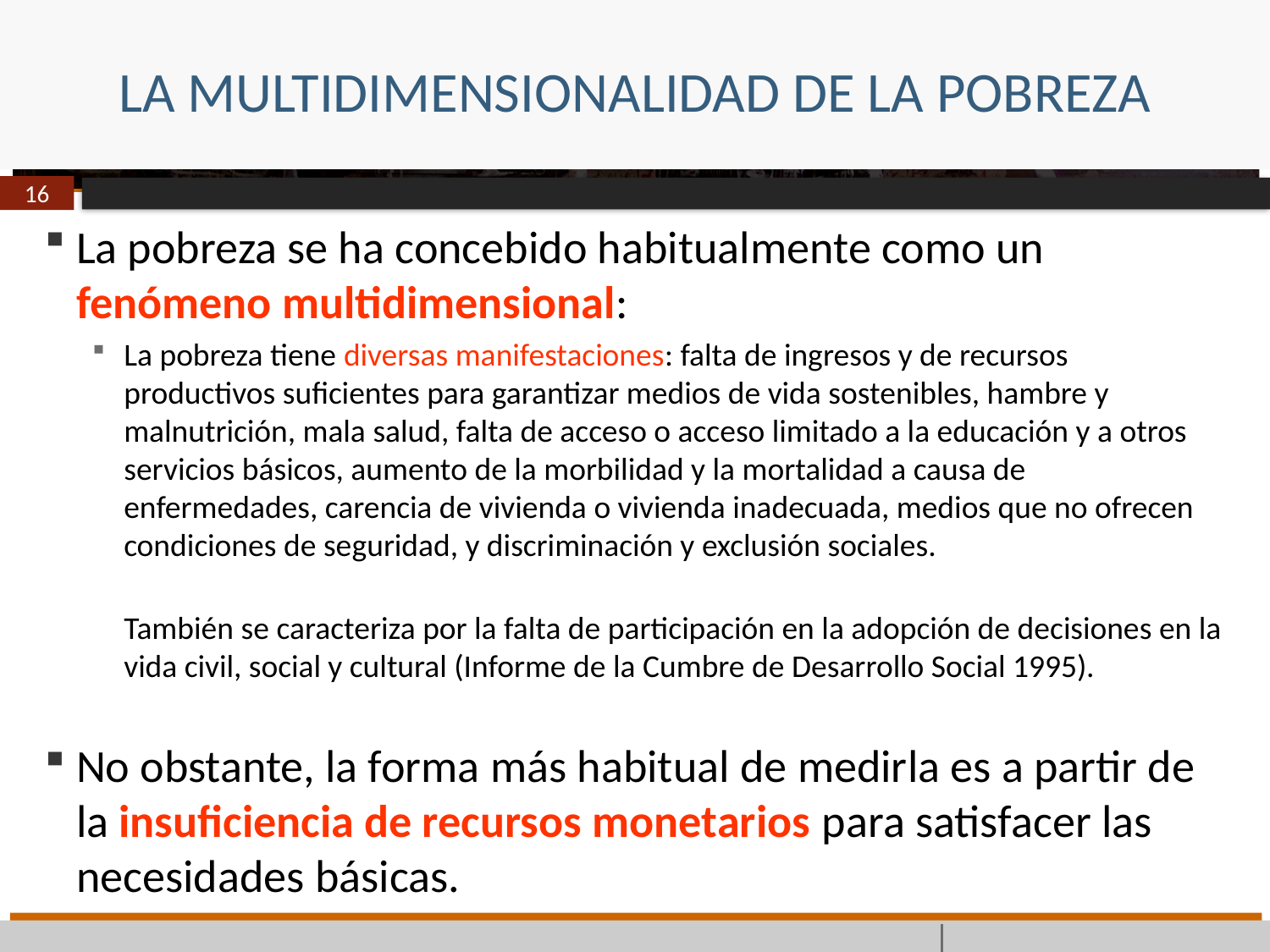

# LA MULTIDIMENSIONALIDAD DE LA POBREZA
16
La pobreza se ha concebido habitualmente como un fenómeno multidimensional:
La pobreza tiene diversas manifestaciones: falta de ingresos y de recursos productivos suficientes para garantizar medios de vida sostenibles, hambre y malnutrición, mala salud, falta de acceso o acceso limitado a la educación y a otros servicios básicos, aumento de la morbilidad y la mortalidad a causa de enfermedades, carencia de vivienda o vivienda inadecuada, medios que no ofrecen condiciones de seguridad, y discriminación y exclusión sociales.
También se caracteriza por la falta de participación en la adopción de decisiones en la vida civil, social y cultural (Informe de la Cumbre de Desarrollo Social 1995).

No obstante, la forma más habitual de medirla es a partir de la insuficiencia de recursos monetarios para satisfacer las necesidades básicas.